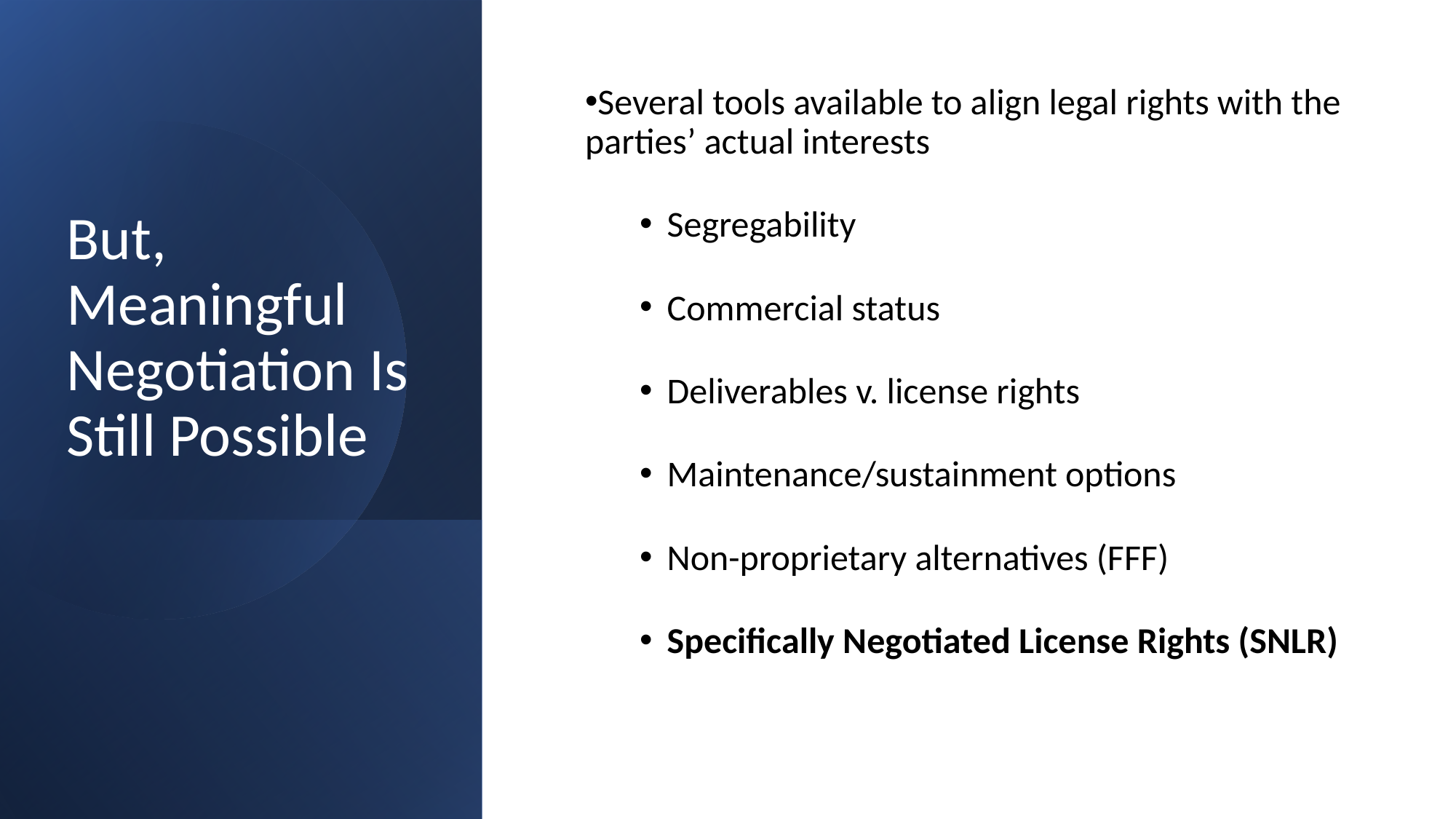

# But, Meaningful Negotiation Is Still Possible
Several tools available to align legal rights with the parties’ actual interests
Segregability
Commercial status
Deliverables v. license rights
Maintenance/sustainment options
Non-proprietary alternatives (FFF)
Specifically Negotiated License Rights (SNLR)